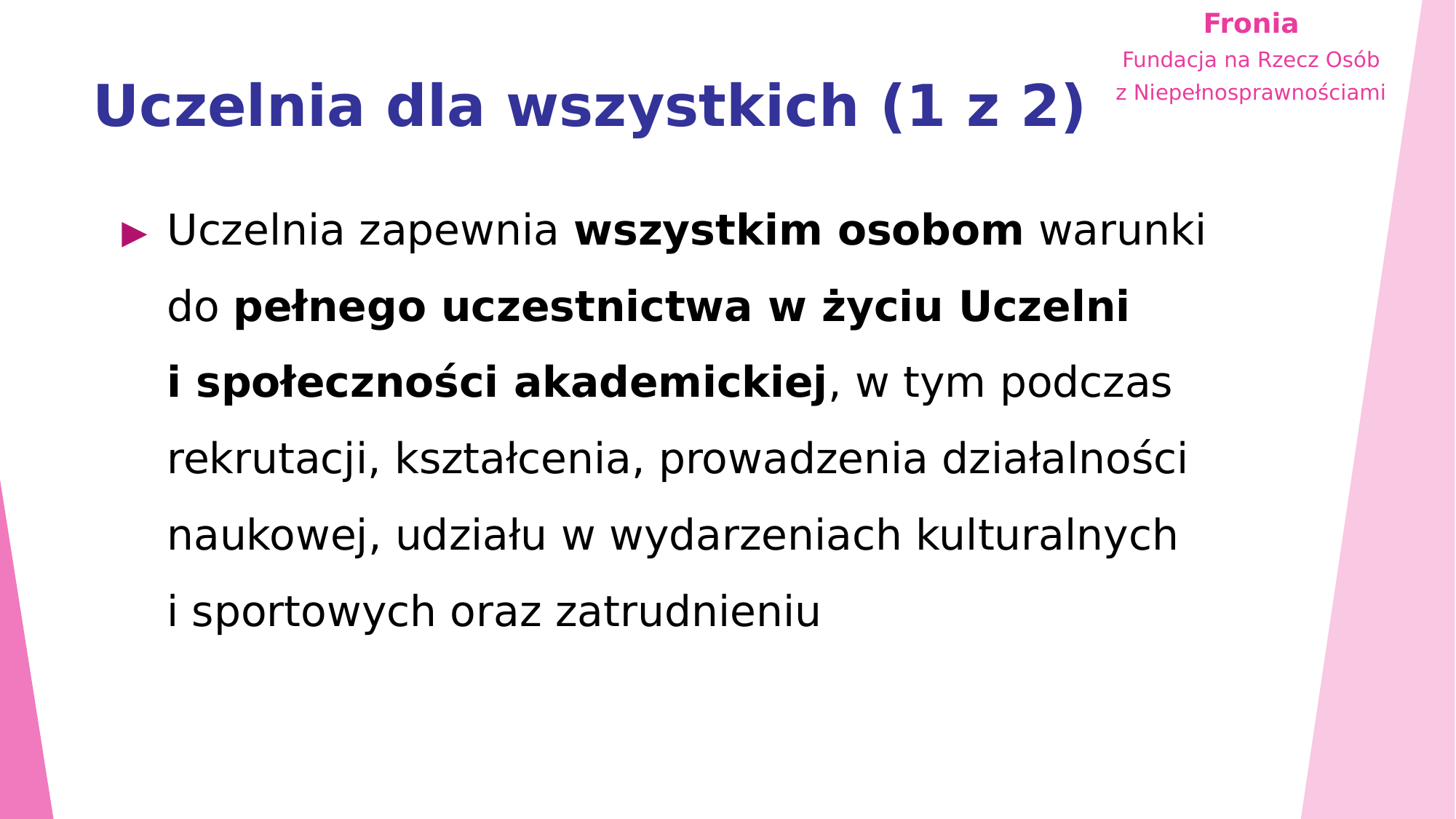

# Uczelnia dla wszystkich (1 z 2)
Uczelnia zapewnia wszystkim osobom warunki do pełnego uczestnictwa w życiu Uczelni i społeczności akademickiej, w tym podczas rekrutacji, kształcenia, prowadzenia działalności naukowej, udziału w wydarzeniach kulturalnych i sportowych oraz zatrudnieniu